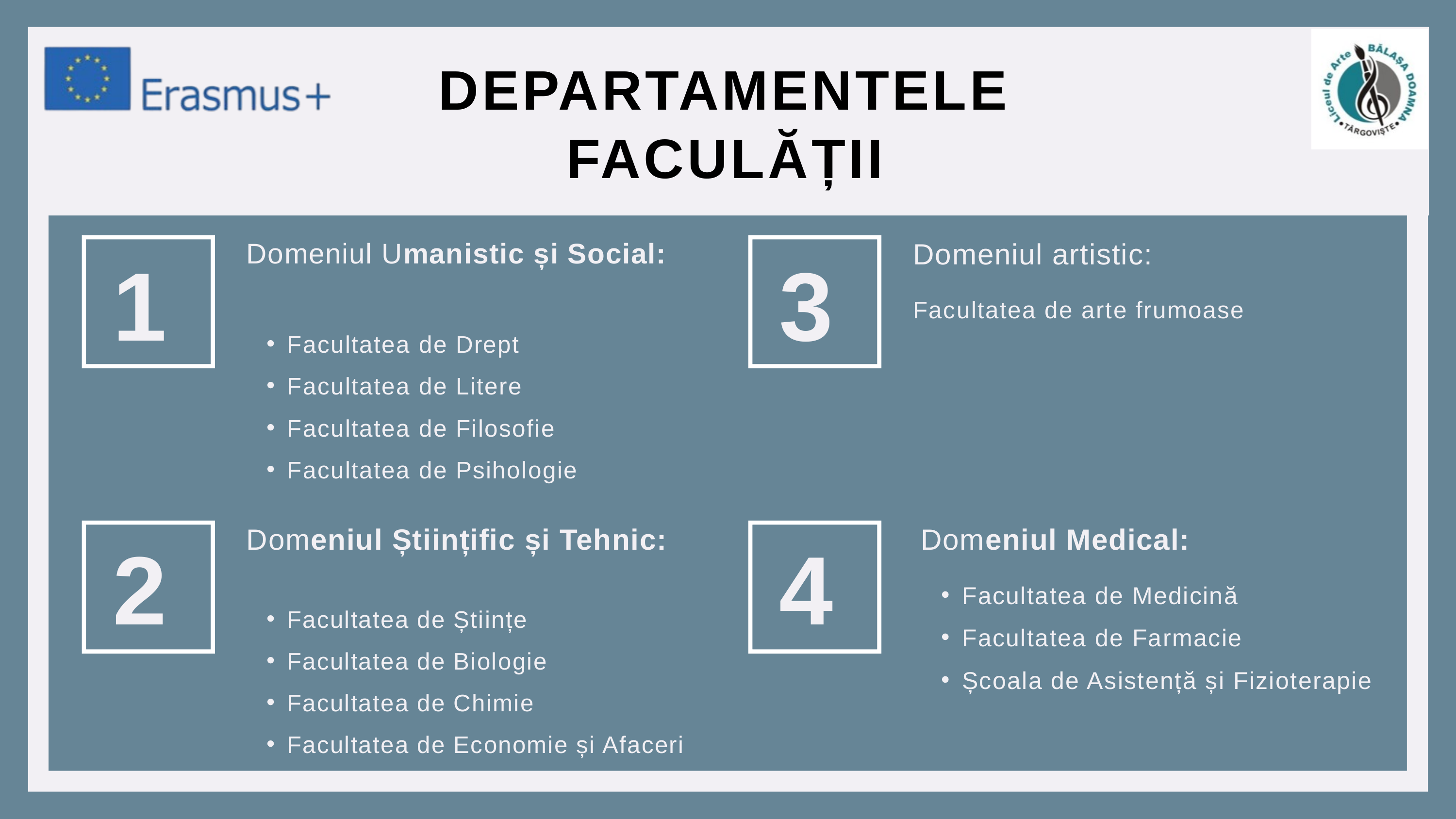

DEPARTAMENTELE FACULĂȚII

Domeniul Umanistic și Social:

Facultatea de Drept
Facultatea de Litere
Facultatea de Filosofie
Facultatea de Psihologie

Domeniul artistic:
Facultatea de arte frumoase
1
3

Domeniul Științific și Tehnic:

Facultatea de Științe
Facultatea de Biologie
Facultatea de Chimie
Facultatea de Economie și Afaceri

Domeniul Medical:
Facultatea de Medicină
Facultatea de Farmacie
Școala de Asistență și Fizioterapie
2
4